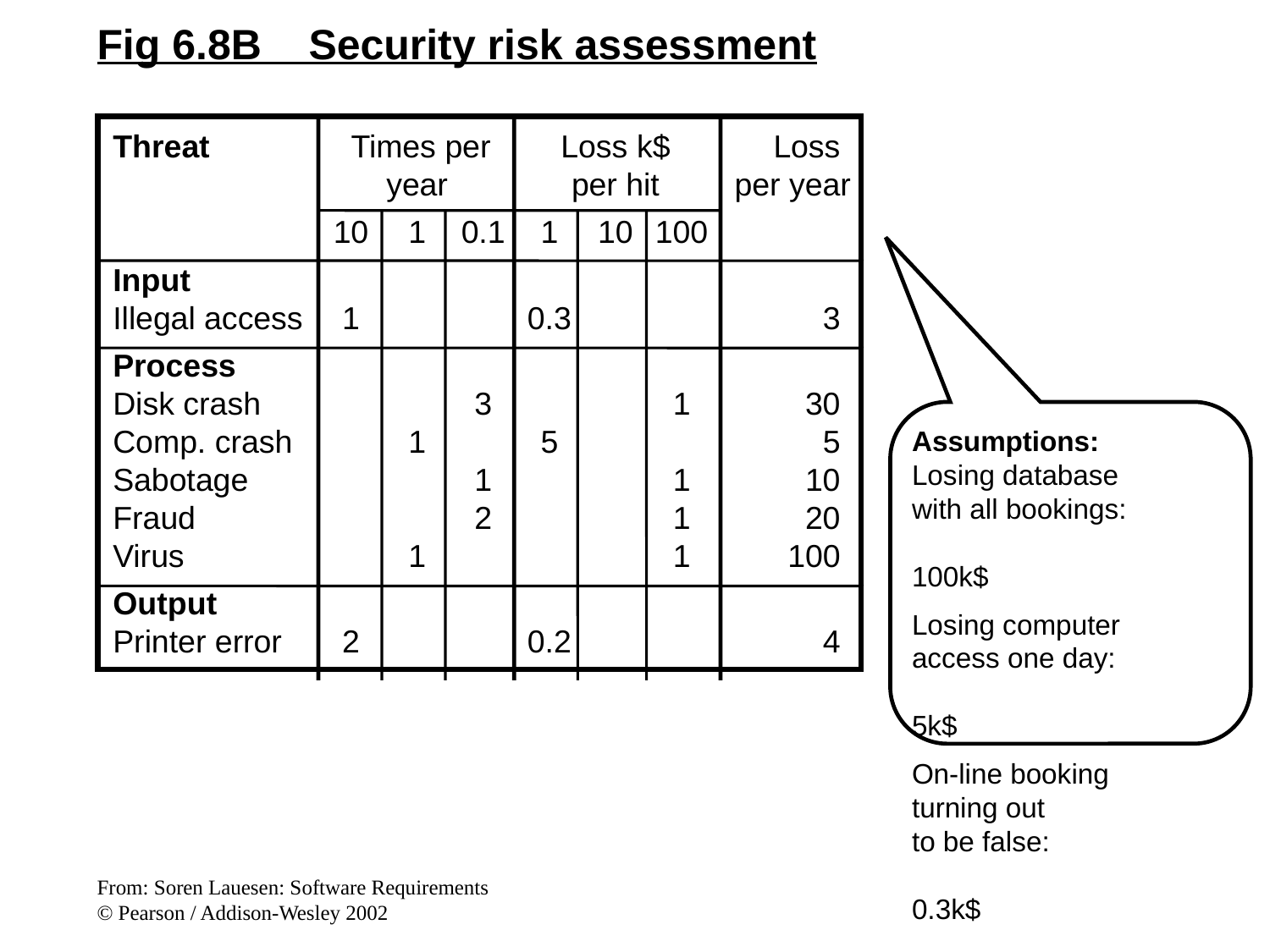

Fig 6.8B    Security risk assessment
Threat		Times per		Loss k$			Loss
		year			per hit		per year
	10	1	0.1	1	10	100
Input
Illegal access	1			0.3				3
Process
Disk crash			3			1		30
Comp. crash		1		5				5
Sabotage			1			1		10
Fraud			2			1		20
Virus		1				1		100
Output
Printer error	2			0.2				4

Assumptions:
Losing database
with all bookings:	100k$
Losing computer
access one day: 	5k$
On-line booking
turning out
to be false: 	0.3k$

From: Soren Lauesen: Software Requirements
© Pearson / Addison-Wesley 2002